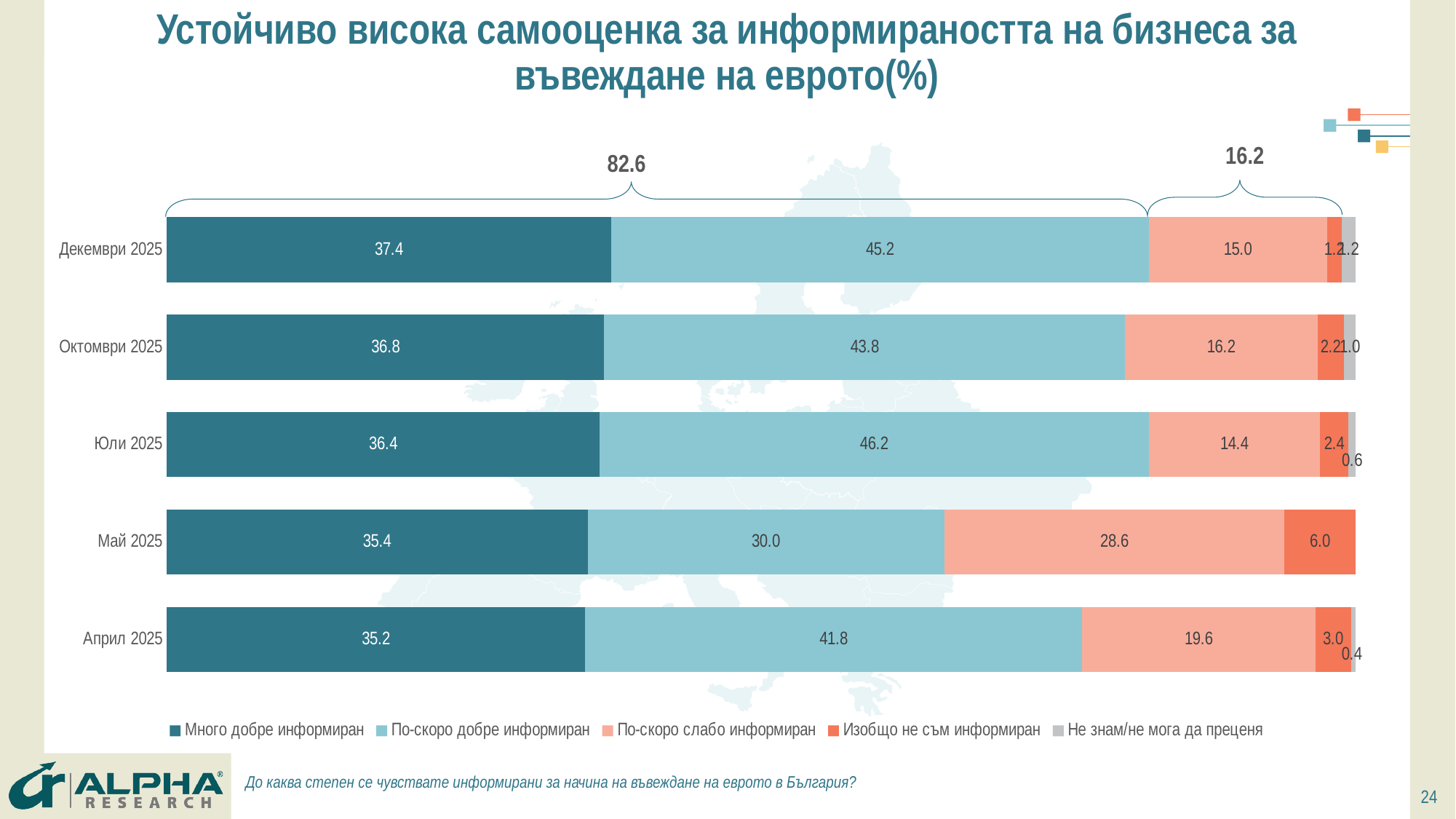

# Устойчиво висока самооценка за информираността на бизнеса за въвеждане на еврото(%)

16.2

82.6

### Chart

| Category | Много добре информиран | По-скоро добре информиран | По-скоро слабо информиран | Изобщо не съм информиран | Не знам/не мога да преценя |
|---|---|---|---|---|---|
| Април 2025 | 35.2 | 41.8 | 19.6 | 3.0 | 0.4 |
| Май 2025 | 35.4 | 30.0 | 28.6 | 6.0 | 0.0 |
| Юли 2025 | 36.4 | 46.2 | 14.4 | 2.4 | 0.6 |
| Октомври 2025 | 36.8 | 43.8 | 16.2 | 2.1999999999999997 | 1.0 |
| Декември 2025 | 37.4 | 45.2 | 15.0 | 1.2 | 1.2 |
До каква степен се чувствате информирани за начина на въвеждане на еврото в България?
24